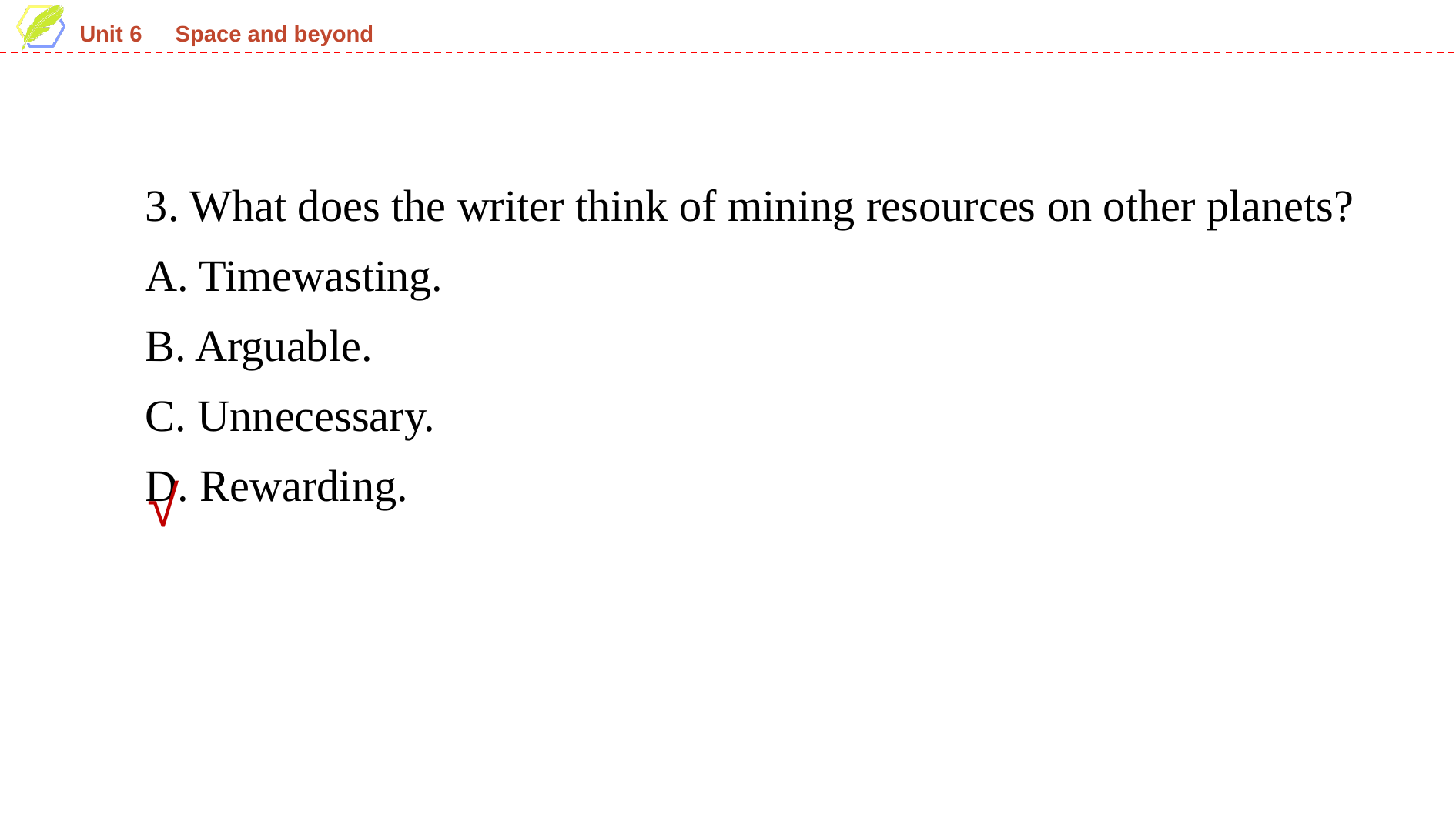

3. What does the writer think of mining resources on other planets?
A. Time­wasting.
B. Arguable.
C. Unnecessary.
D. Rewarding.
√